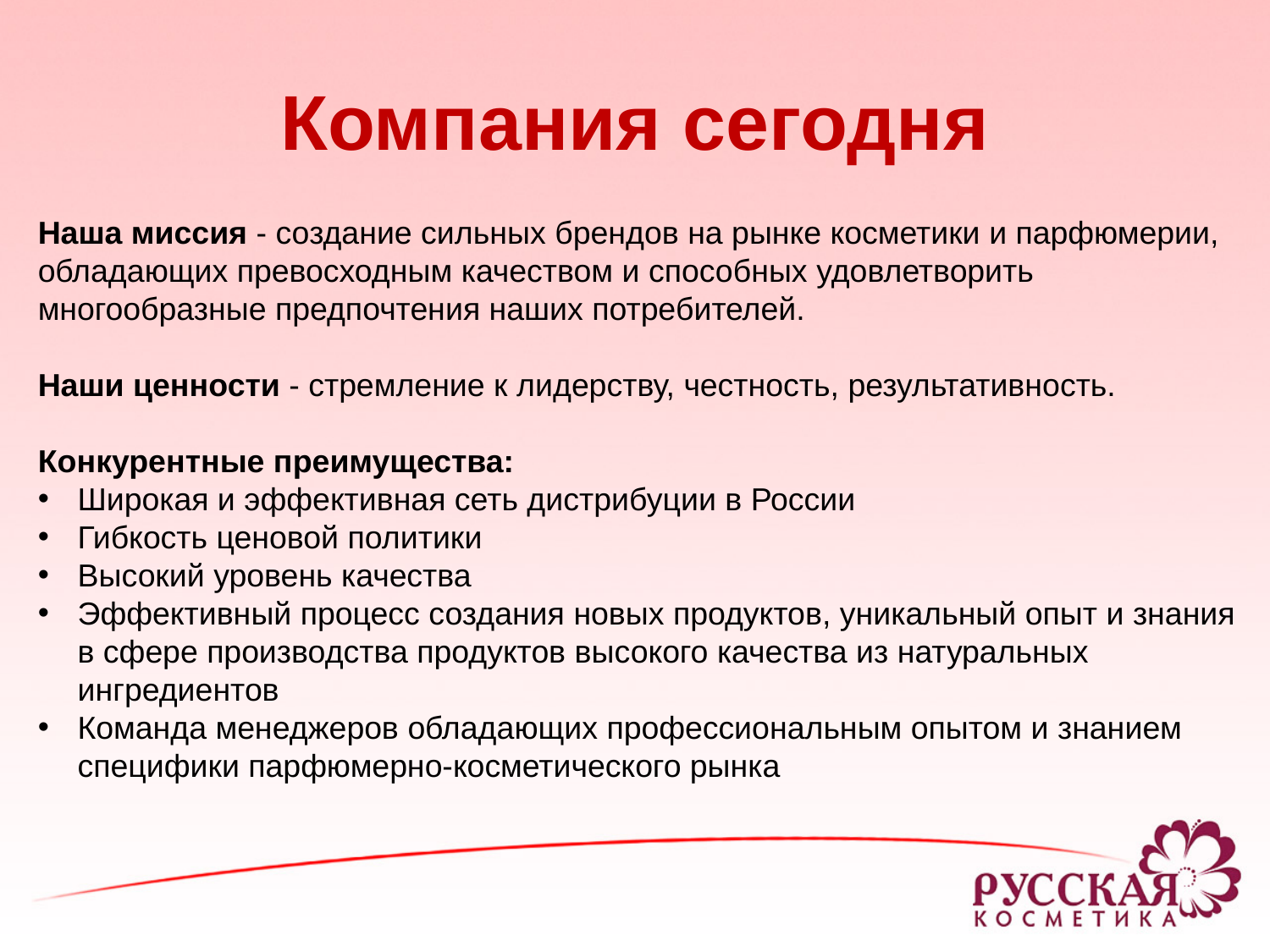

Компания сегодня
Наша миссия - создание сильных брендов на рынке косметики и парфюмерии, обладающих превосходным качеством и способных удовлетворить многообразные предпочтения наших потребителей.

Наши ценности - стремление к лидерству, честность, результативность.

Конкурентные преимущества:
Широкая и эффективная сеть дистрибуции в России
Гибкость ценовой политики
Высокий уровень качества
Эффективный процесс создания новых продуктов, уникальный опыт и знания в сфере производства продуктов высокого качества из натуральных ингредиентов
Команда менеджеров обладающих профессиональным опытом и знанием специфики парфюмерно-косметического рынка